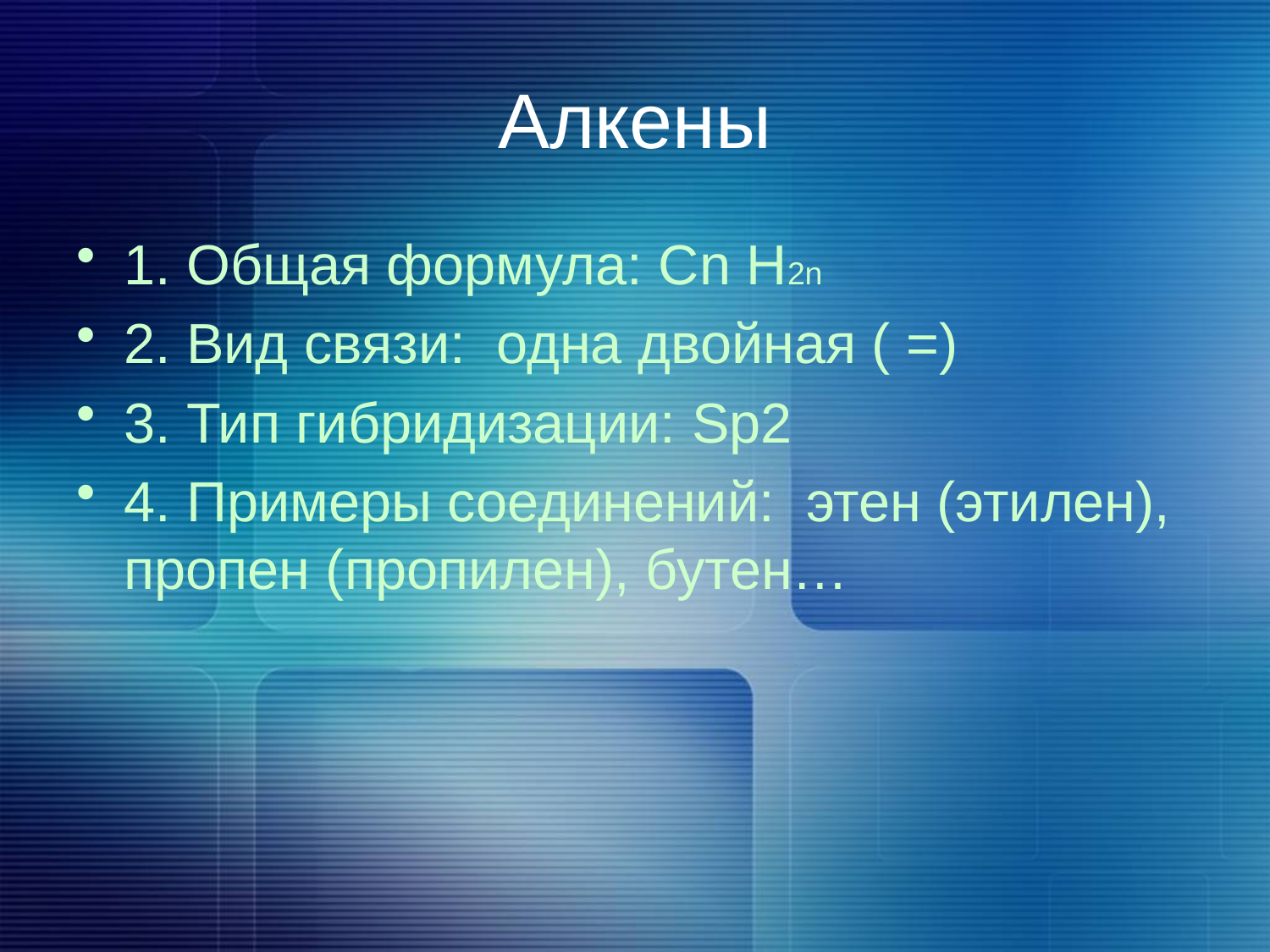

# Алкены
1. Общая формула: Сn Н2n
2. Вид связи:  одна двойная ( =)
3. Тип гибридизации: Sp2
4. Примеры соединений:  этен (этилен), пропен (пропилен), бутен…